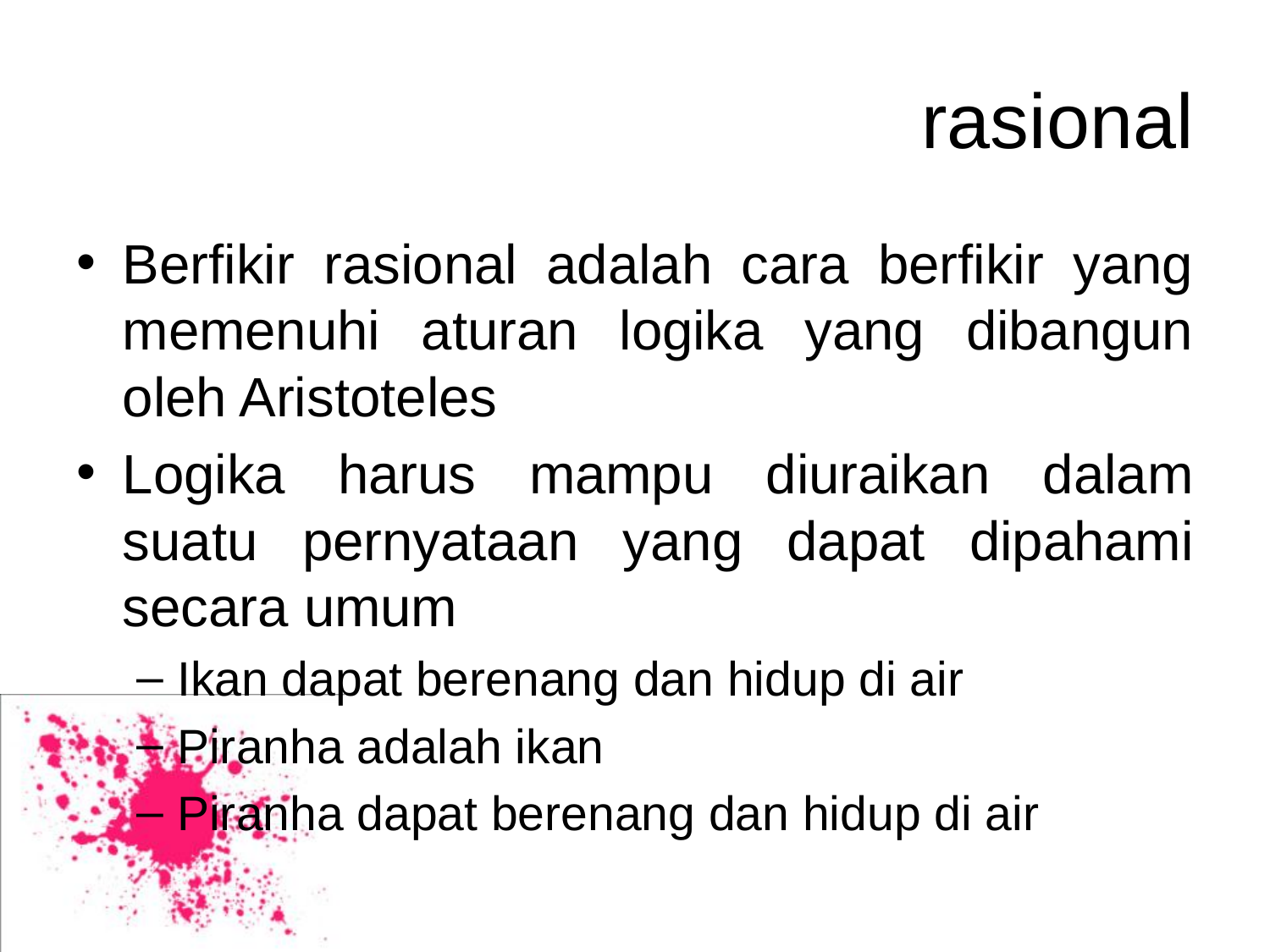

# rasional
Berfikir rasional adalah cara berfikir yang memenuhi aturan logika yang dibangun oleh Aristoteles
Logika harus mampu diuraikan dalam suatu pernyataan yang dapat dipahami secara umum
Ikan dapat berenang dan hidup di air
Piranha adalah ikan
Piranha dapat berenang dan hidup di air